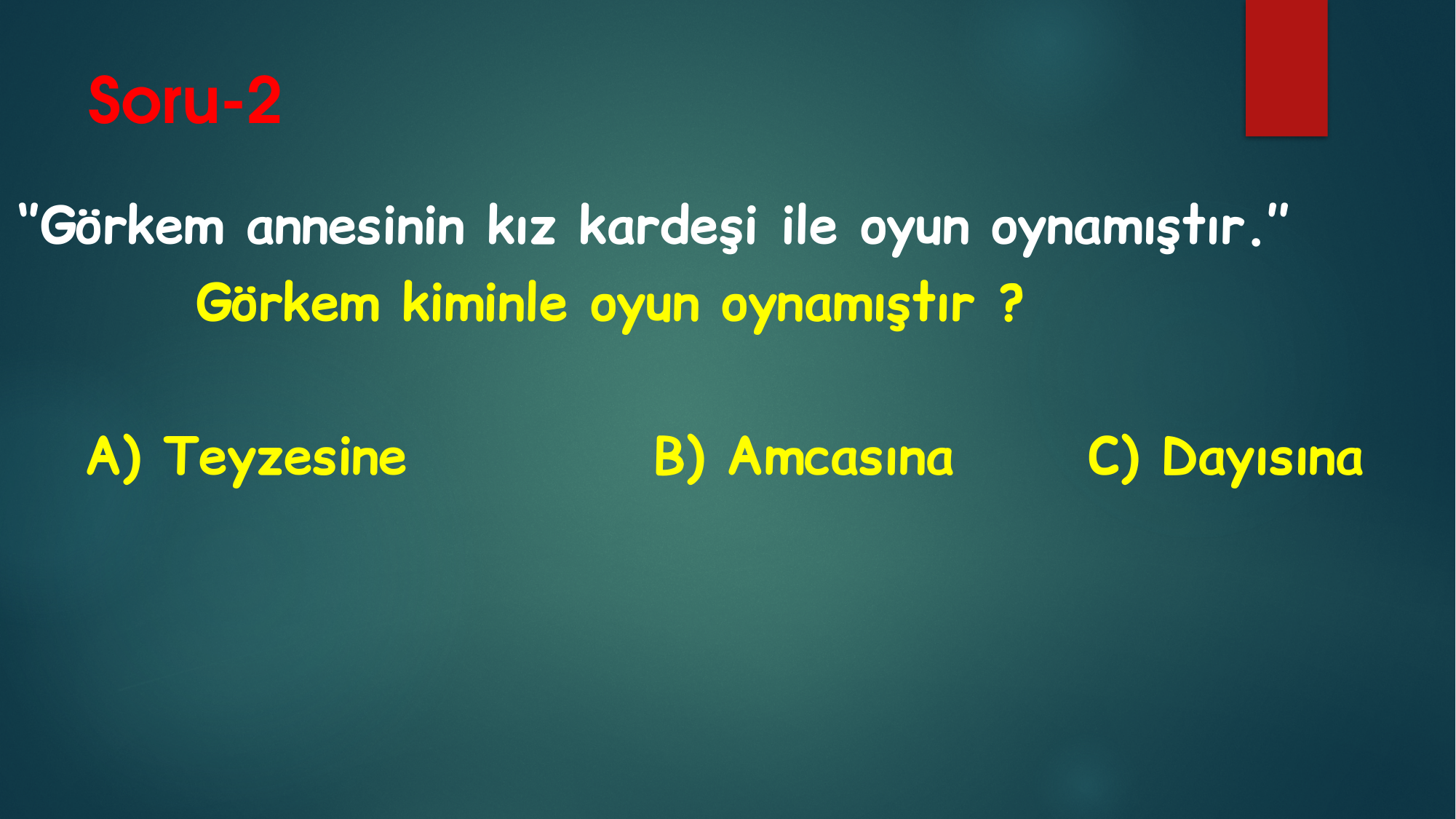

# Soru-2
 ‘’Görkem annesinin kız kardeşi ile oyun oynamıştır.’’
         Görkem kiminle oyun oynamıştır ?

    A) Teyzesine           B) Amcasına      C) Dayısına